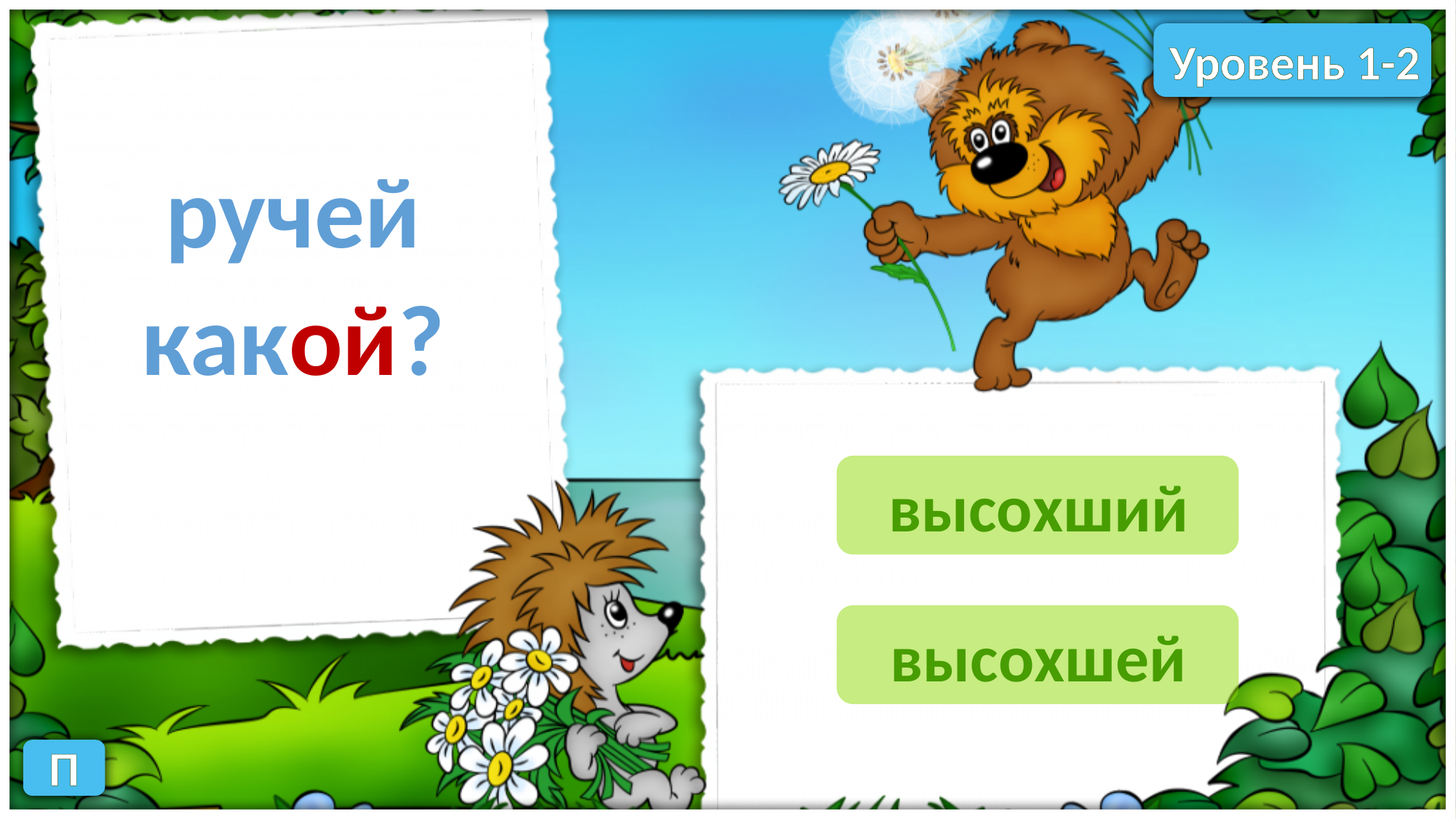

Уровень 1-2
ручей
какой?

высохший

высохшей
П